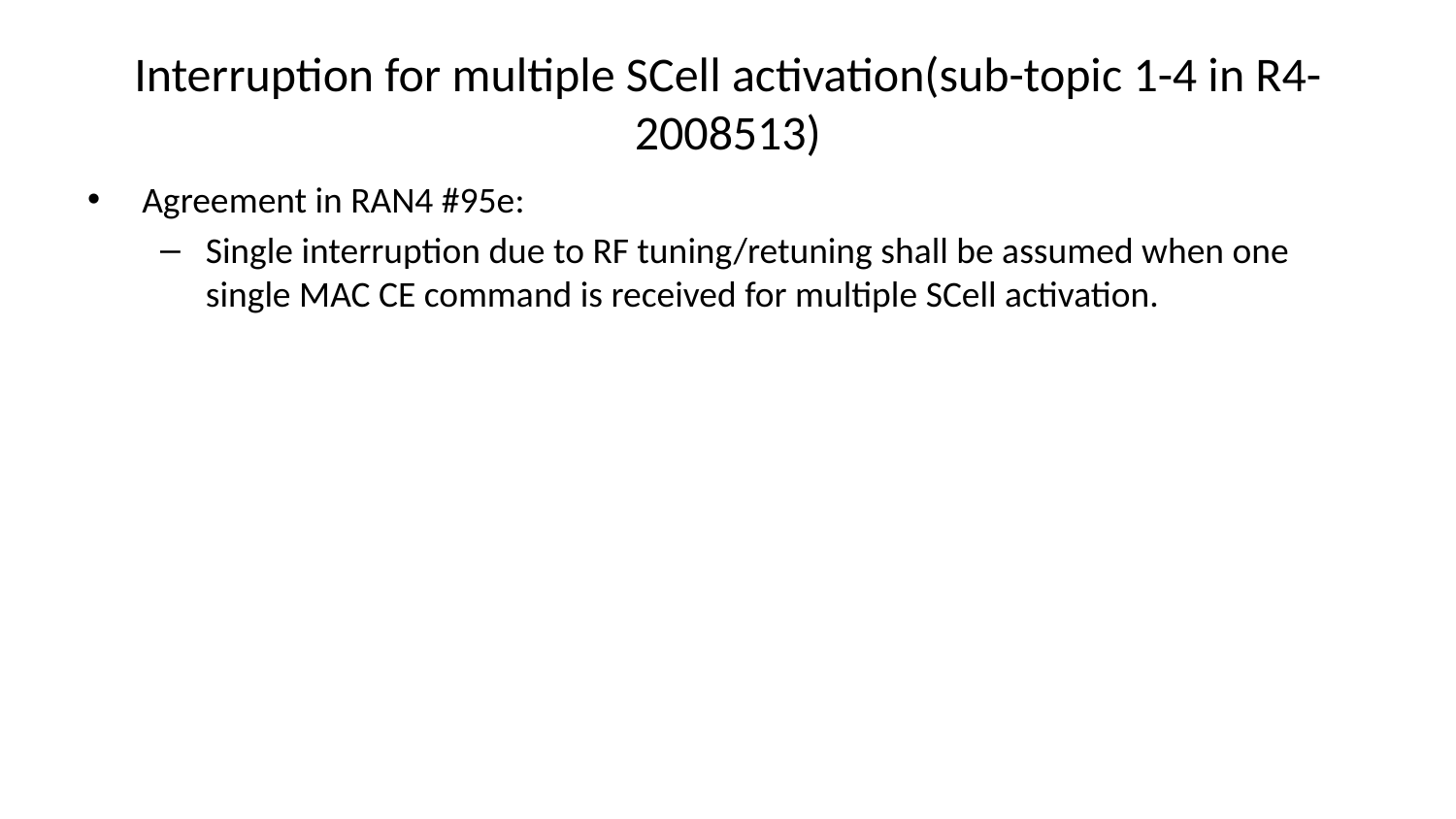

# Interruption for multiple SCell activation(sub-topic 1-4 in R4-2008513)
Agreement in RAN4 #95e:
Single interruption due to RF tuning/retuning shall be assumed when one single MAC CE command is received for multiple SCell activation.